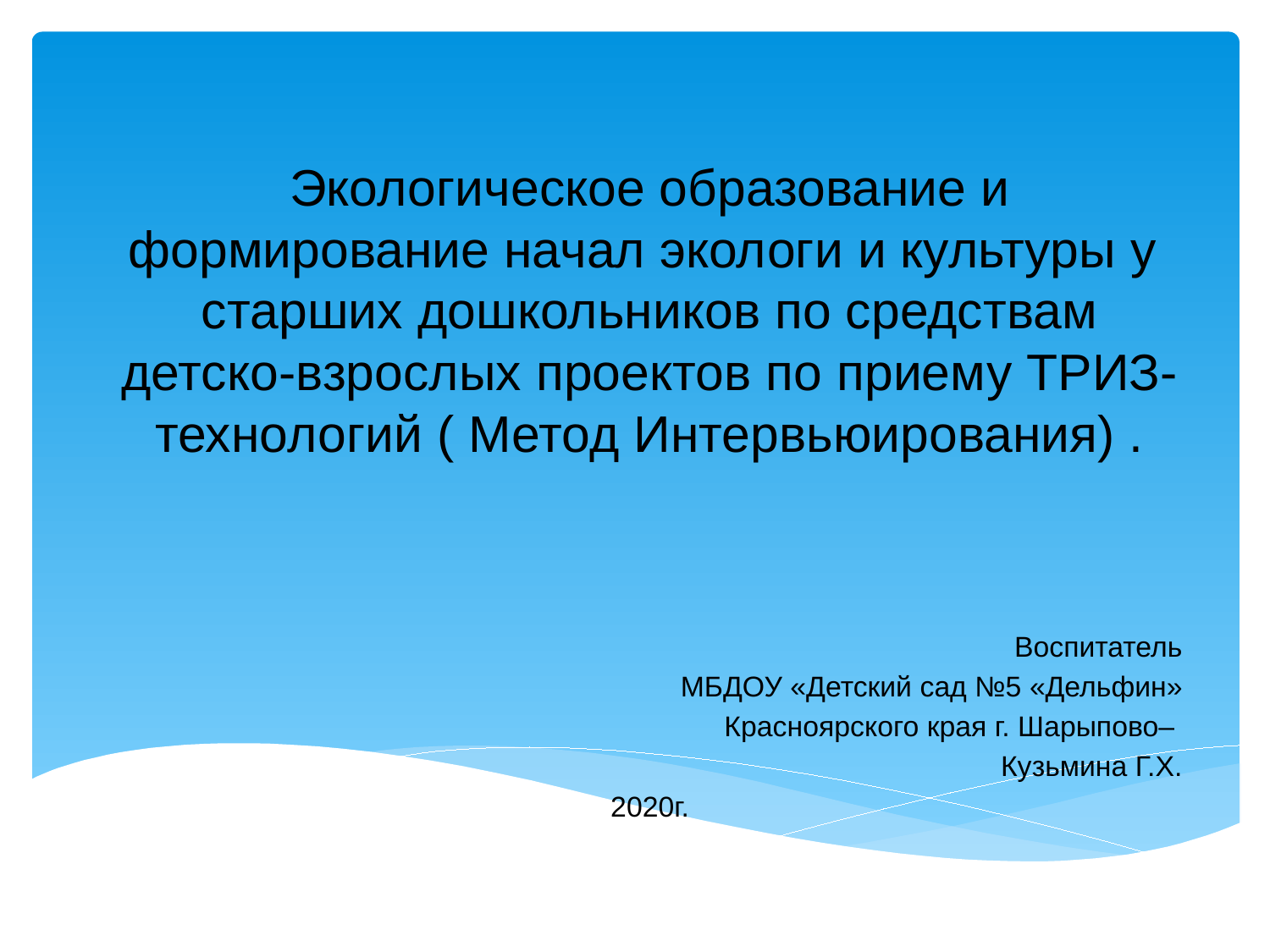

Экологическое образование и формирование начал экологи и культуры у  старших дошкольников по средствам детско-взрослых проектов по приему ТРИЗ-технологий ( Метод Интервьюирования) .

Воспитатель
МБДОУ «Детский сад №5 «Дельфин»
Красноярского края г. Шарыпово–
Кузьмина Г.Х.
2020г.